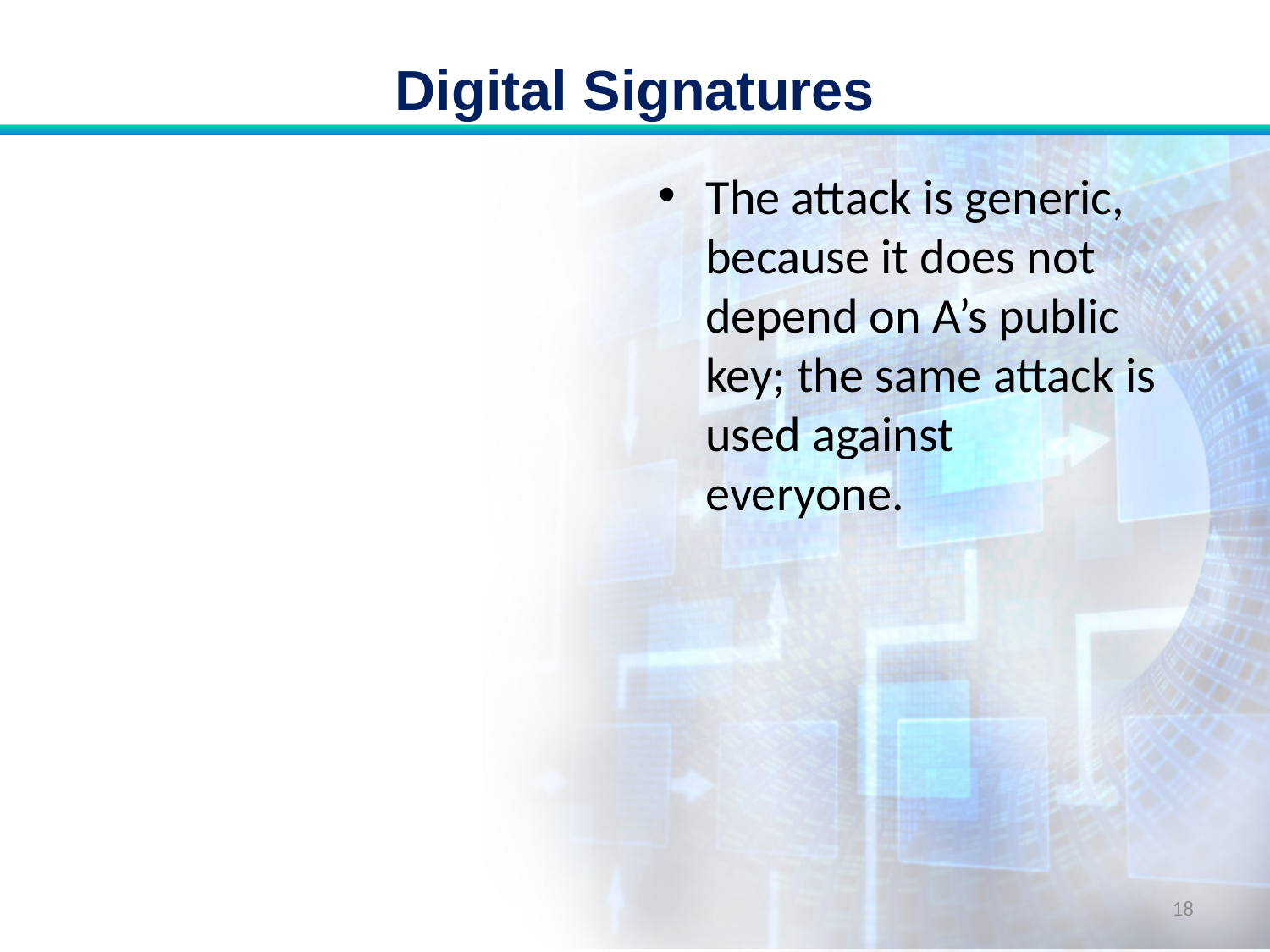

# Digital Signatures
The attack is generic, because it does not depend on A’s public key; the same attack is used against everyone.
18